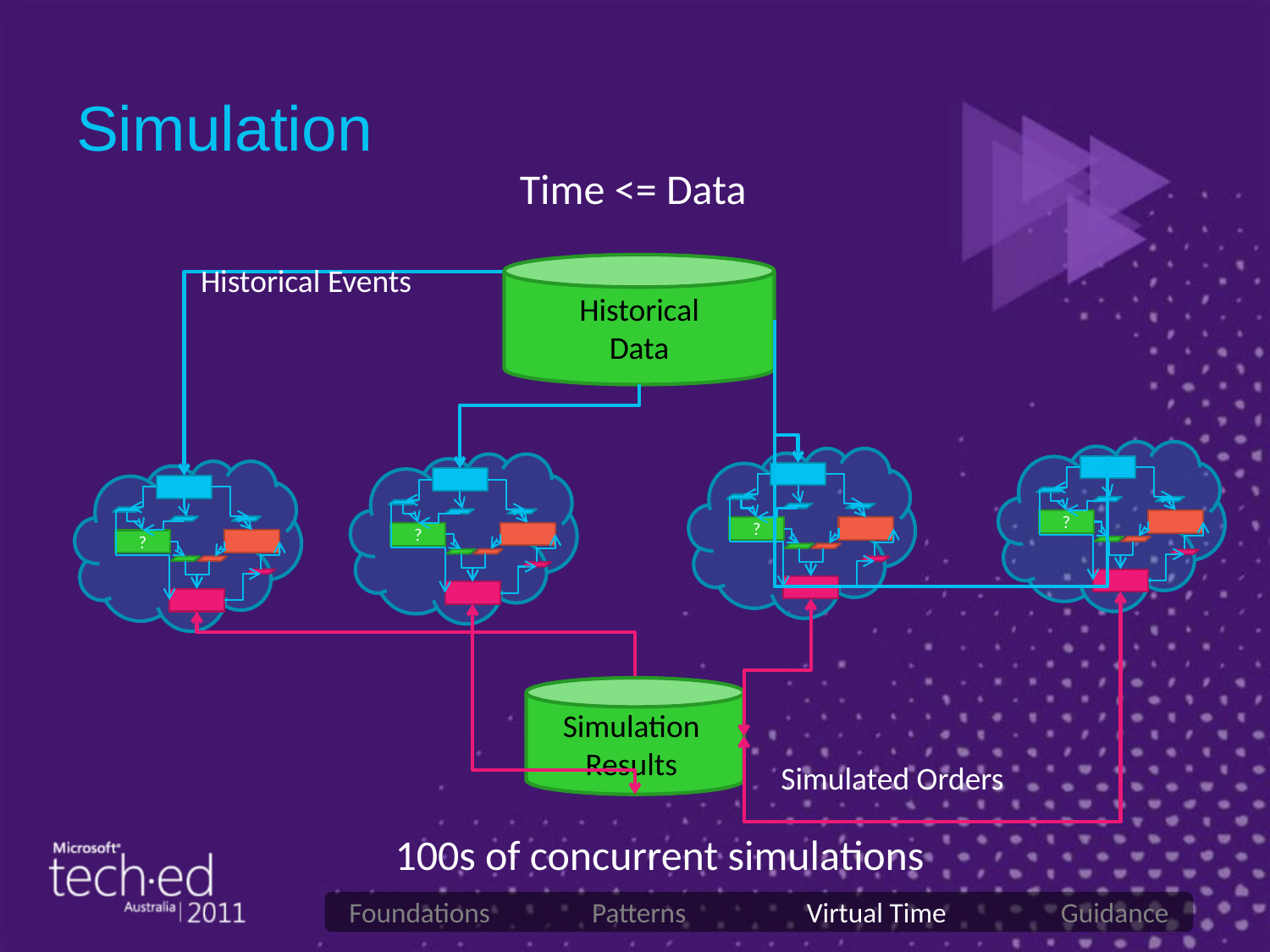

# Simulation
Time <= Data
Historical Events
Historical
Data

?

?

?

?

Simulation
Results
Simulated Orders
100s of concurrent simulations
Foundations                Patterns                   Virtual Time                  Guidance